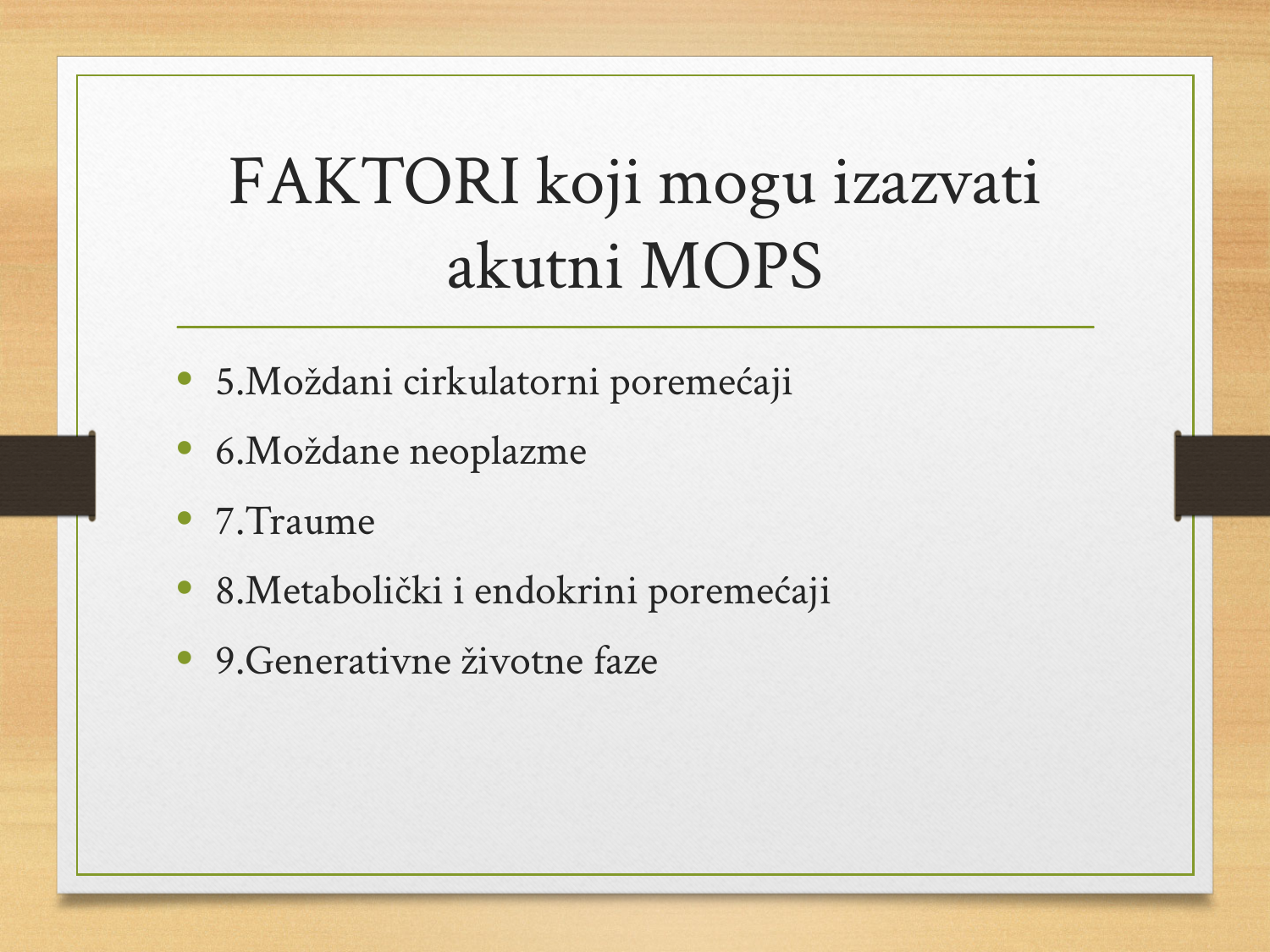

# FAKTORI koji mogu izazvati akutni MOPS
5.Moždani cirkulatorni poremećaji
6.Moždane neoplazme
7.Traume
8.Metabolički i endokrini poremećaji
9.Generativne životne faze